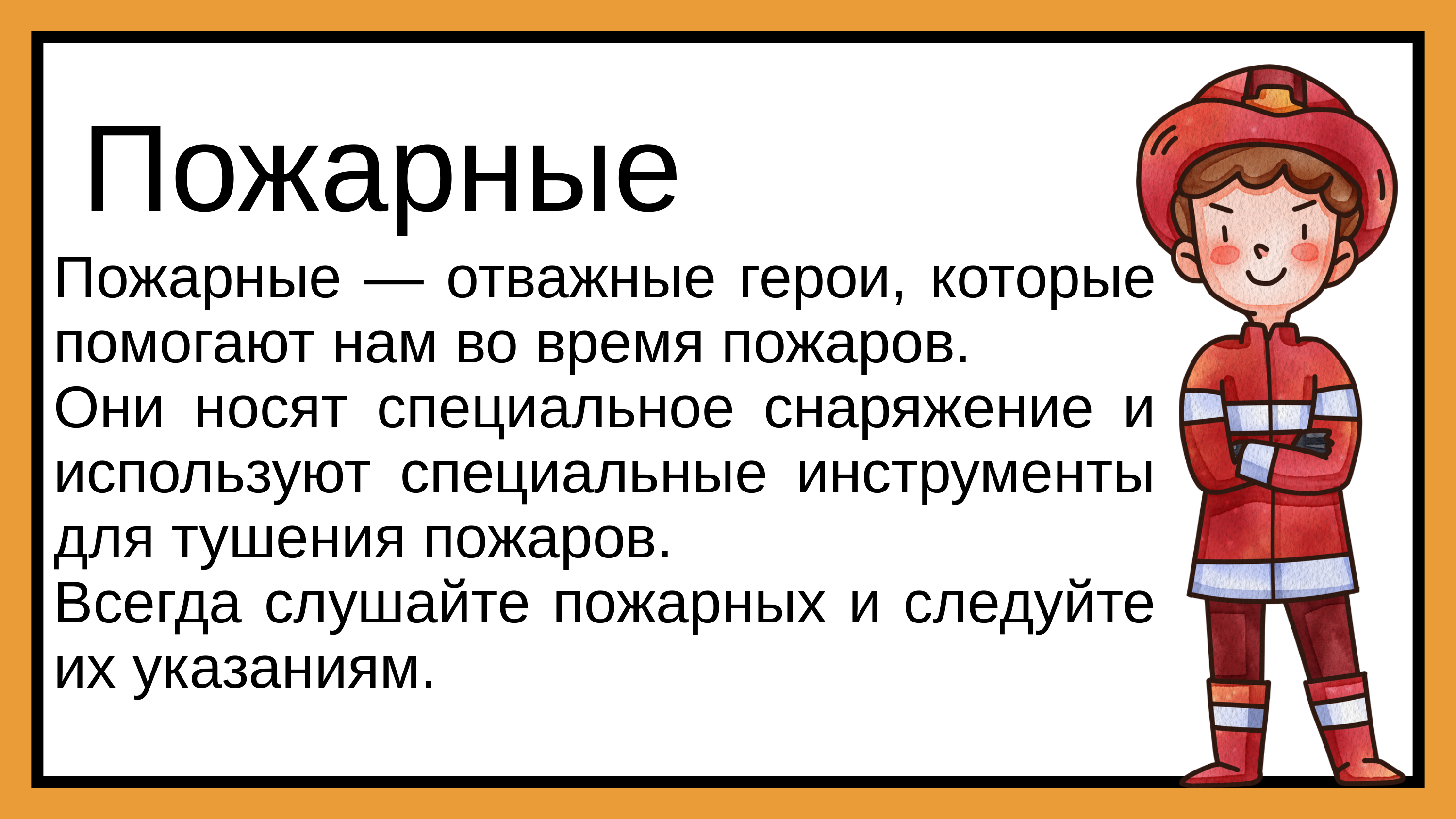

Пожарные

Пожарные — отважные герои, которые помогают нам во время пожаров.
Они носят специальное снаряжение и используют специальные инструменты для тушения пожаров.
Всегда слушайте пожарных и следуйте их указаниям.